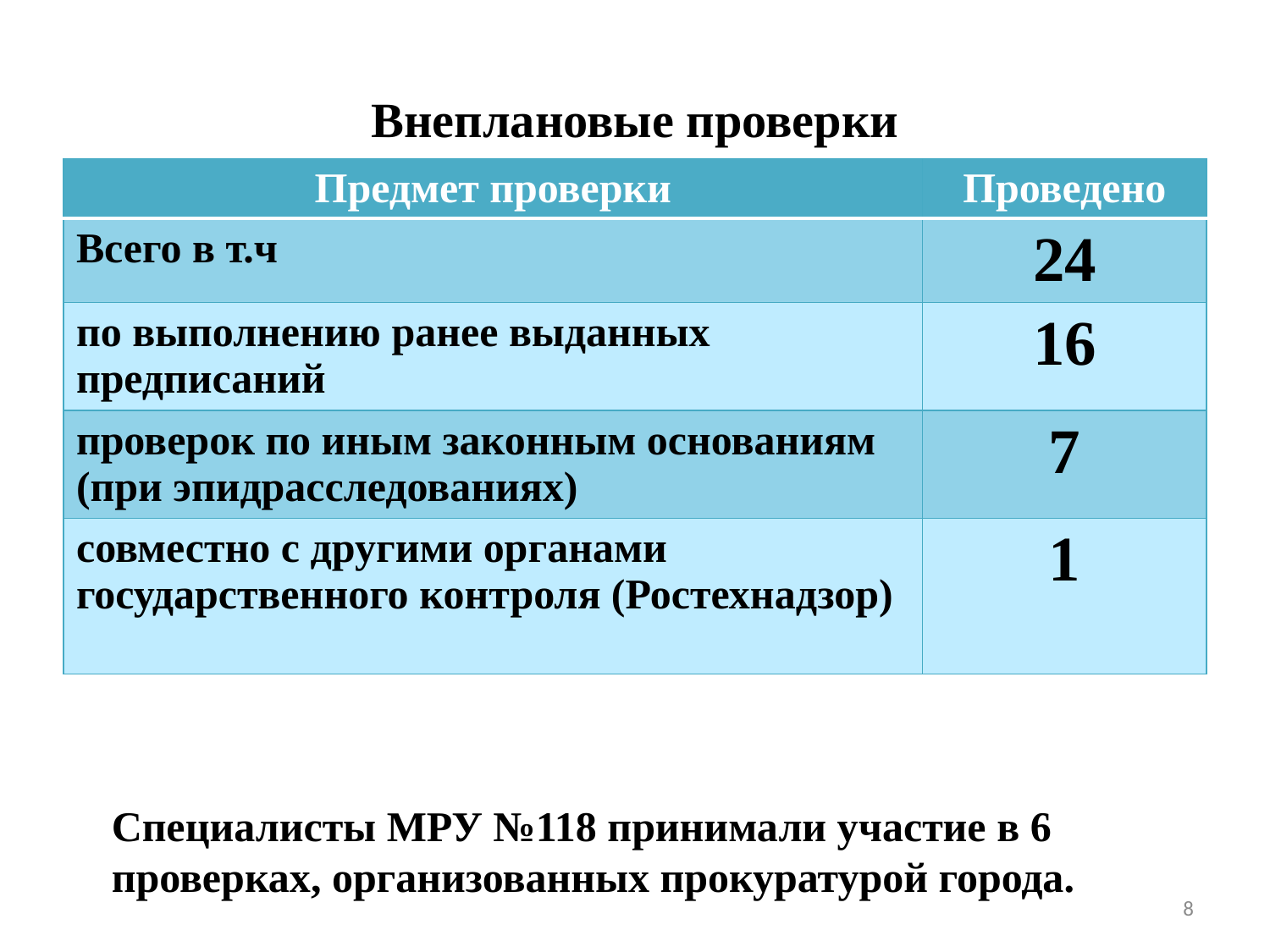

# Внеплановые проверки
| Предмет проверки | Проведено |
| --- | --- |
| Всего в т.ч | 24 |
| по выполнению ранее выданных предписаний | 16 |
| проверок по иным законным основаниям (при эпидрасследованиях) | 7 |
| совместно с другими органами государственного контроля (Ростехнадзор) | 1 |
Специалисты МРУ №118 принимали участие в 6 проверках, организованных прокуратурой города.

8